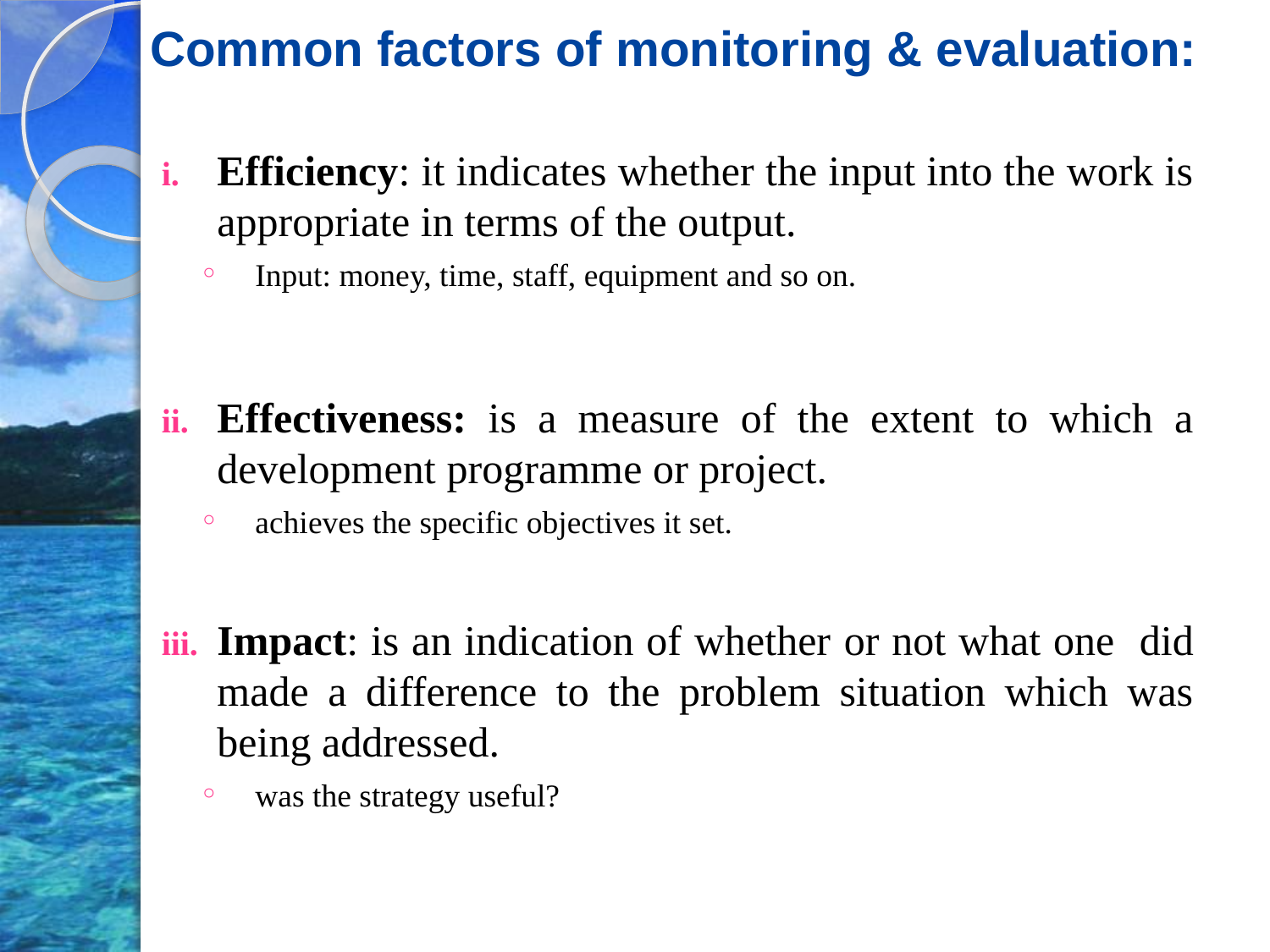

Common factors of monitoring & evaluation:
Efficiency: it indicates whether the input into the work is appropriate in terms of the output.
Input: money, time, staff, equipment and so on.

Effectiveness: is a measure of the extent to which a development programme or project.
achieves the specific objectives it set.

Impact: is an indication of whether or not what one  did made a difference to the problem situation which was being addressed.
was the strategy useful?